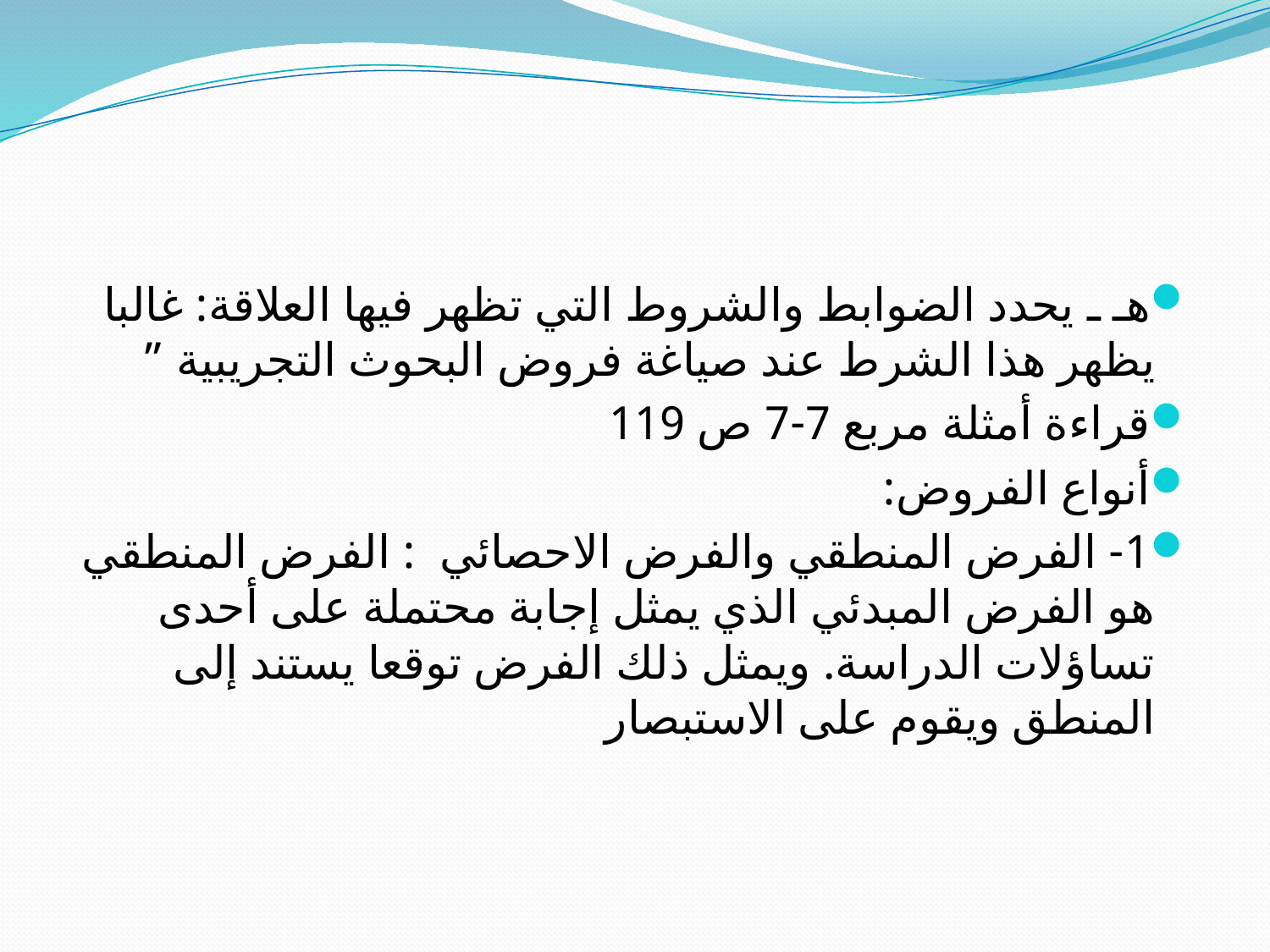

#
هـ ـ يحدد الضوابط والشروط التي تظهر فيها العلاقة: غالبا يظهر هذا الشرط عند صياغة فروض البحوث التجريبية ”
قراءة أمثلة مربع 7-7 ص 119
أنواع الفروض:
1- الفرض المنطقي والفرض الاحصائي  : الفرض المنطقي هو الفرض المبدئي الذي يمثل إجابة محتملة على أحدى تساؤلات الدراسة. ويمثل ذلك الفرض توقعا يستند إلى المنطق ويقوم على الاستبصار